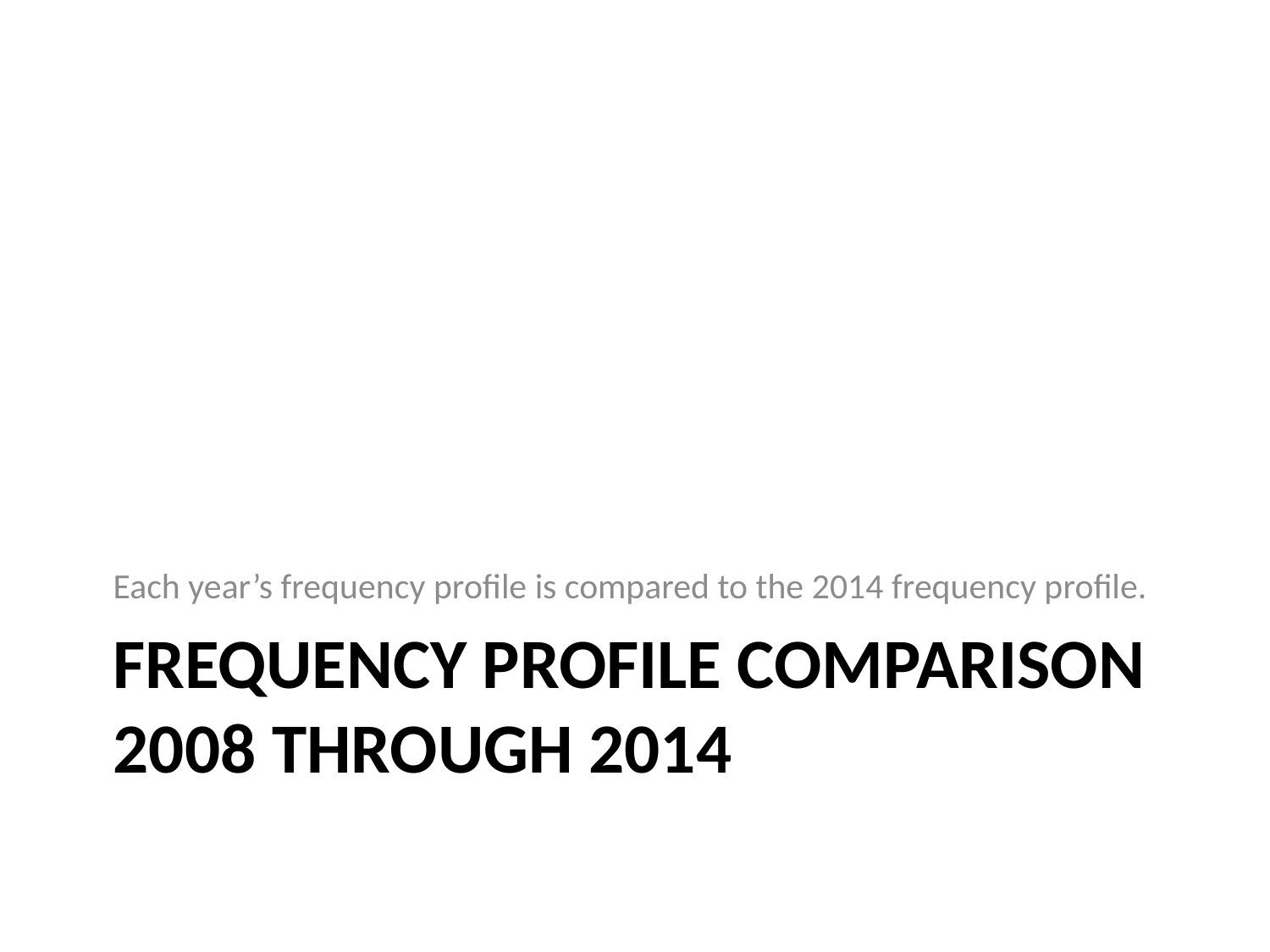

Each year’s frequency profile is compared to the 2014 frequency profile.
# Frequency profile comparison 2008 through 2014